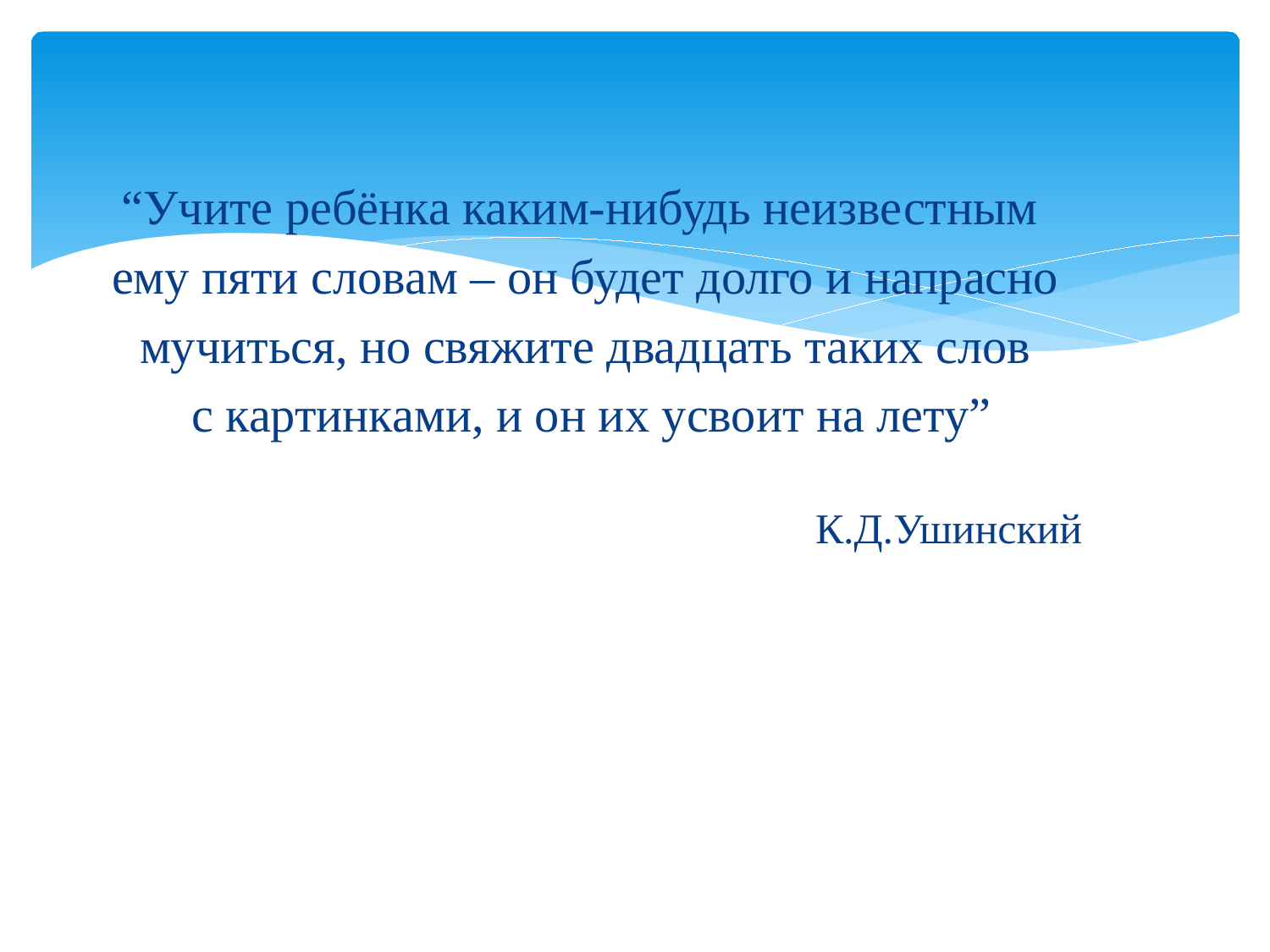

“Учите ребёнка каким-нибудь неизвестным
  ему пяти словам – он будет долго и напрасно
  мучиться, но свяжите двадцать таких слов
  с картинками, и он их усвоит на лету”
                                                                                                  К.Д.Ушинский